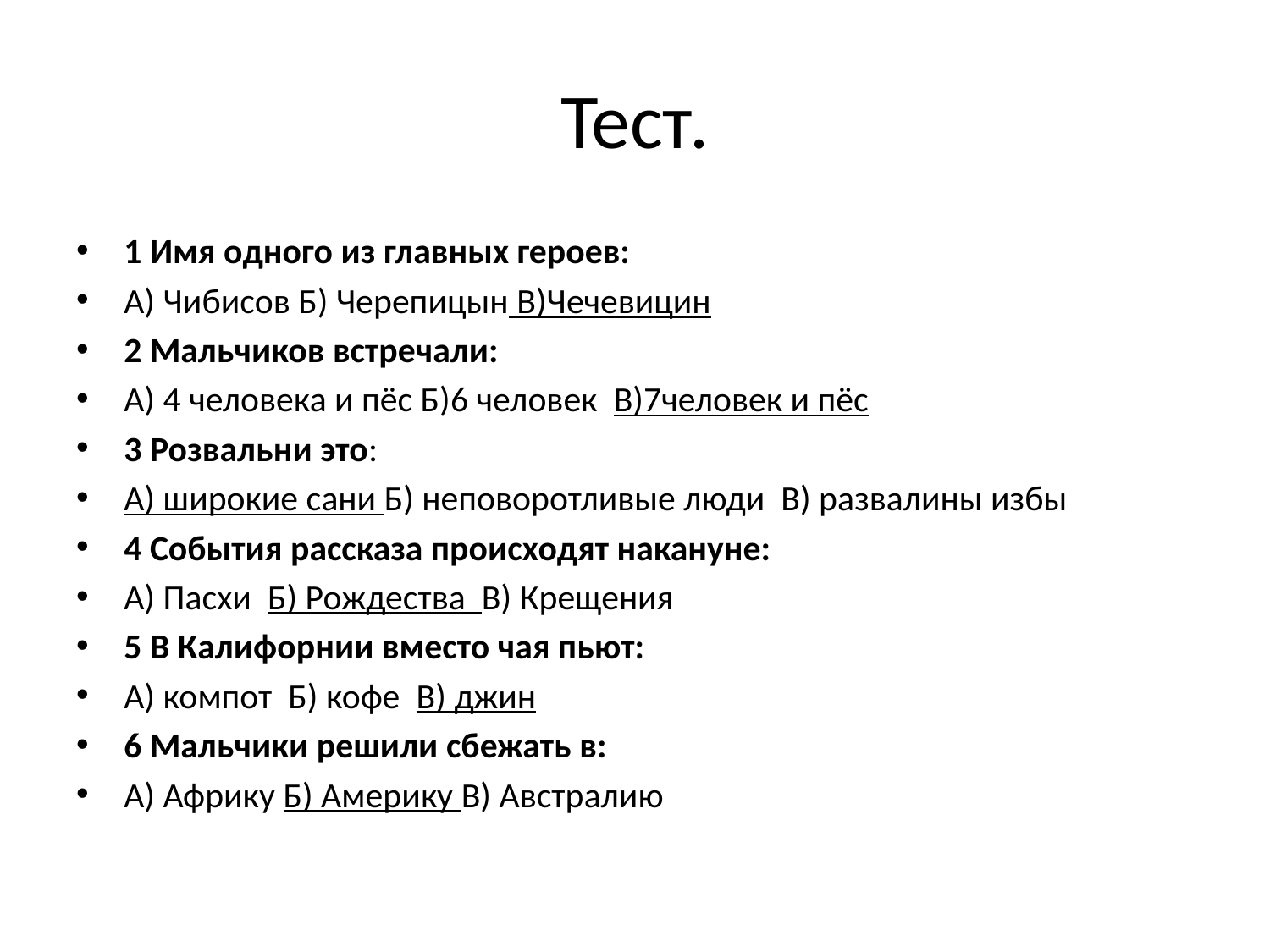

# Тест.
1 Имя одного из главных героев:
А) Чибисов Б) Черепицын В)Чечевицин
2 Мальчиков встречали:
А) 4 человека и пёс Б)6 человек  В)7человек и пёс
3 Розвальни это:
А) широкие сани Б) неповоротливые люди  В) развалины избы
4 События рассказа происходят накануне:
А) Пасхи  Б) Рождества  В) Крещения
5 В Калифорнии вместо чая пьют:
А) компот  Б) кофе  В) джин
6 Мальчики решили сбежать в:
А) Африку Б) Америку В) Австралию